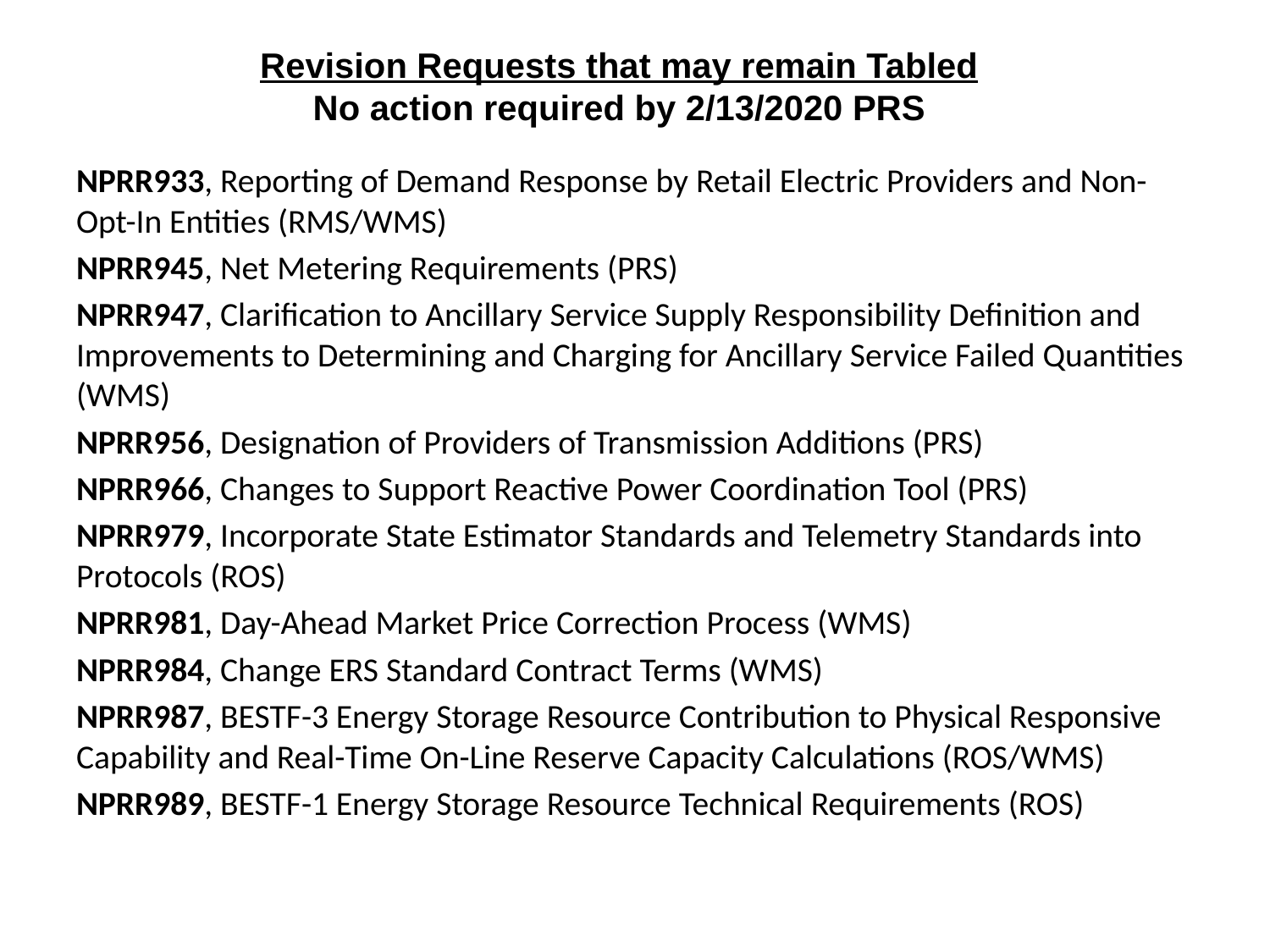

# Revision Requests that may remain Tabled No action required by 2/13/2020 PRS

NPRR933, Reporting of Demand Response by Retail Electric Providers and Non-Opt-In Entities (RMS/WMS)
NPRR945, Net Metering Requirements (PRS)
NPRR947, Clarification to Ancillary Service Supply Responsibility Definition and Improvements to Determining and Charging for Ancillary Service Failed Quantities (WMS)
NPRR956, Designation of Providers of Transmission Additions (PRS)
NPRR966, Changes to Support Reactive Power Coordination Tool (PRS)
NPRR979, Incorporate State Estimator Standards and Telemetry Standards into Protocols (ROS)
NPRR981, Day-Ahead Market Price Correction Process (WMS)
NPRR984, Change ERS Standard Contract Terms (WMS)
NPRR987, BESTF-3 Energy Storage Resource Contribution to Physical Responsive Capability and Real-Time On-Line Reserve Capacity Calculations (ROS/WMS)
NPRR989, BESTF-1 Energy Storage Resource Technical Requirements (ROS)